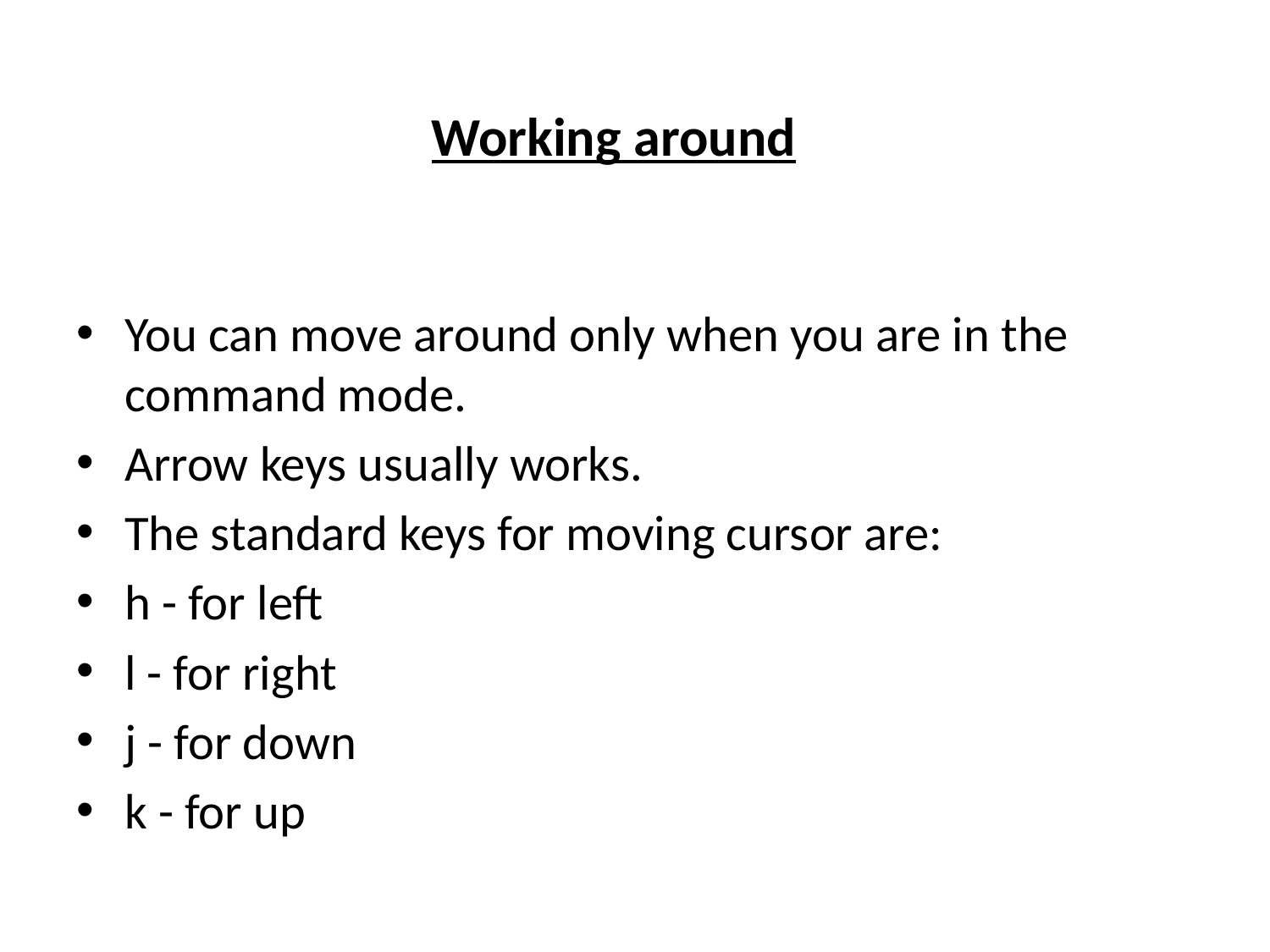

# Working around

You can move around only when you are in the command mode.
Arrow keys usually works.
The standard keys for moving cursor are:
h - for left
l - for right
j - for down
k - for up